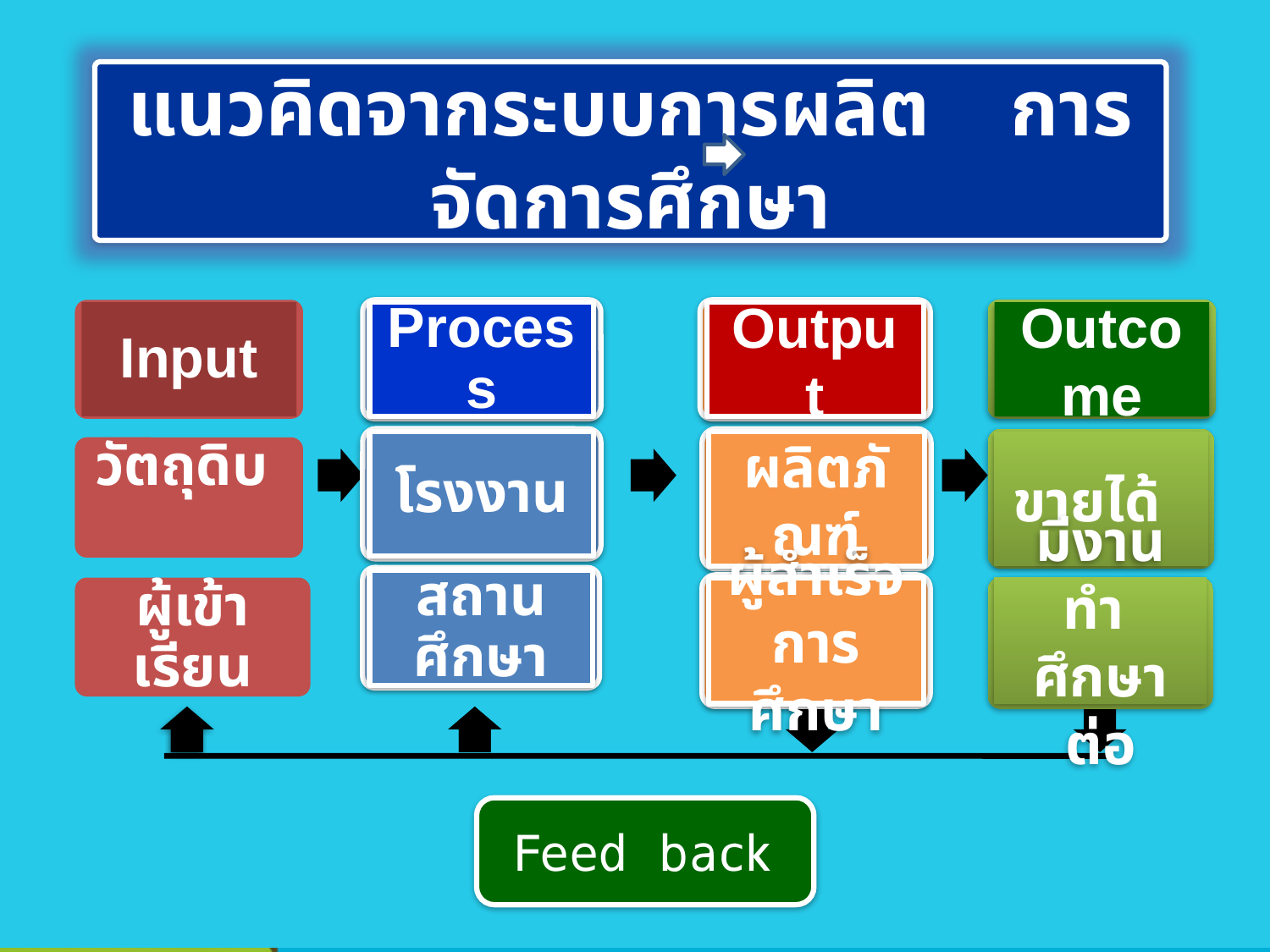

แนวคิดจากระบบการผลิต    การจัดการศึกษา

Input

วัตถุดิบ

ผู้เข้าเรียน

Process

โรงงาน

สถานศึกษา

Output

ผลิตภัณฑ์

ผู้สำเร็จการศึกษา

Outcome

ขายได้

มีงานทำ  ศึกษาต่อ

Feed  back
การประกันคุณภาพ สถาบันภาคกลาง 2 (27-28 เม.ย. 60)
16